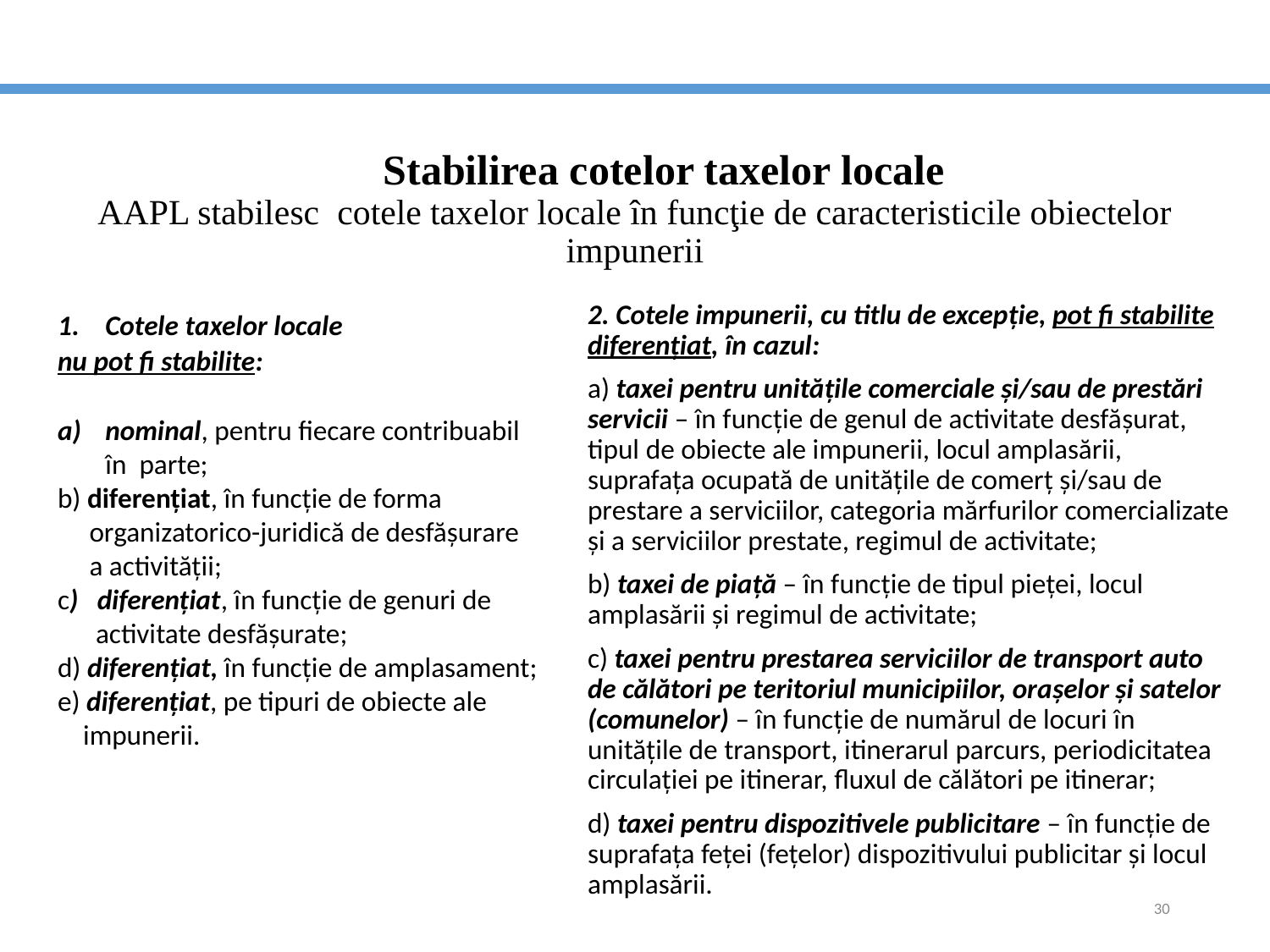

# Stabilirea cotelor taxelor locale AAPL stabilesc  cotele taxelor locale în funcţie de caracteristicile obiectelor impunerii
2. Cotele impunerii, cu titlu de excepție, pot fi stabilite diferențiat, în cazul:
a) taxei pentru unitățile comerciale şi/sau de prestări servicii – în funcție de genul de activitate desfășurat, tipul de obiecte ale impunerii, locul amplasării, suprafața ocupată de unitățile de comerț şi/sau de prestare a serviciilor, categoria mărfurilor comercializate şi a serviciilor prestate, regimul de activitate;
b) taxei de piață – în funcție de tipul pieței, locul amplasării şi regimul de activitate;
c) taxei pentru prestarea serviciilor de transport auto de călători pe teritoriul municipiilor, orașelor şi satelor (comunelor) – în funcție de numărul de locuri în unitățile de transport, itinerarul parcurs, periodicitatea circulației pe itinerar, fluxul de călători pe itinerar;
d) taxei pentru dispozitivele publicitare – în funcție de suprafața feței (fețelor) dispozitivului publicitar şi locul amplasării.
Cotele taxelor locale
nu pot fi stabilite:

nominal, pentru fiecare contribuabil în  parte;
b) diferențiat, în funcţie de forma
     organizatorico-juridică de desfăşurare
     a activităţii;
c)   diferenţiat, în funcţie de genuri de
      activitate desfăşurate;
d) diferenţiat, în funcţie de amplasament;
e) diferenţiat, pe tipuri de obiecte ale
    impunerii.

30